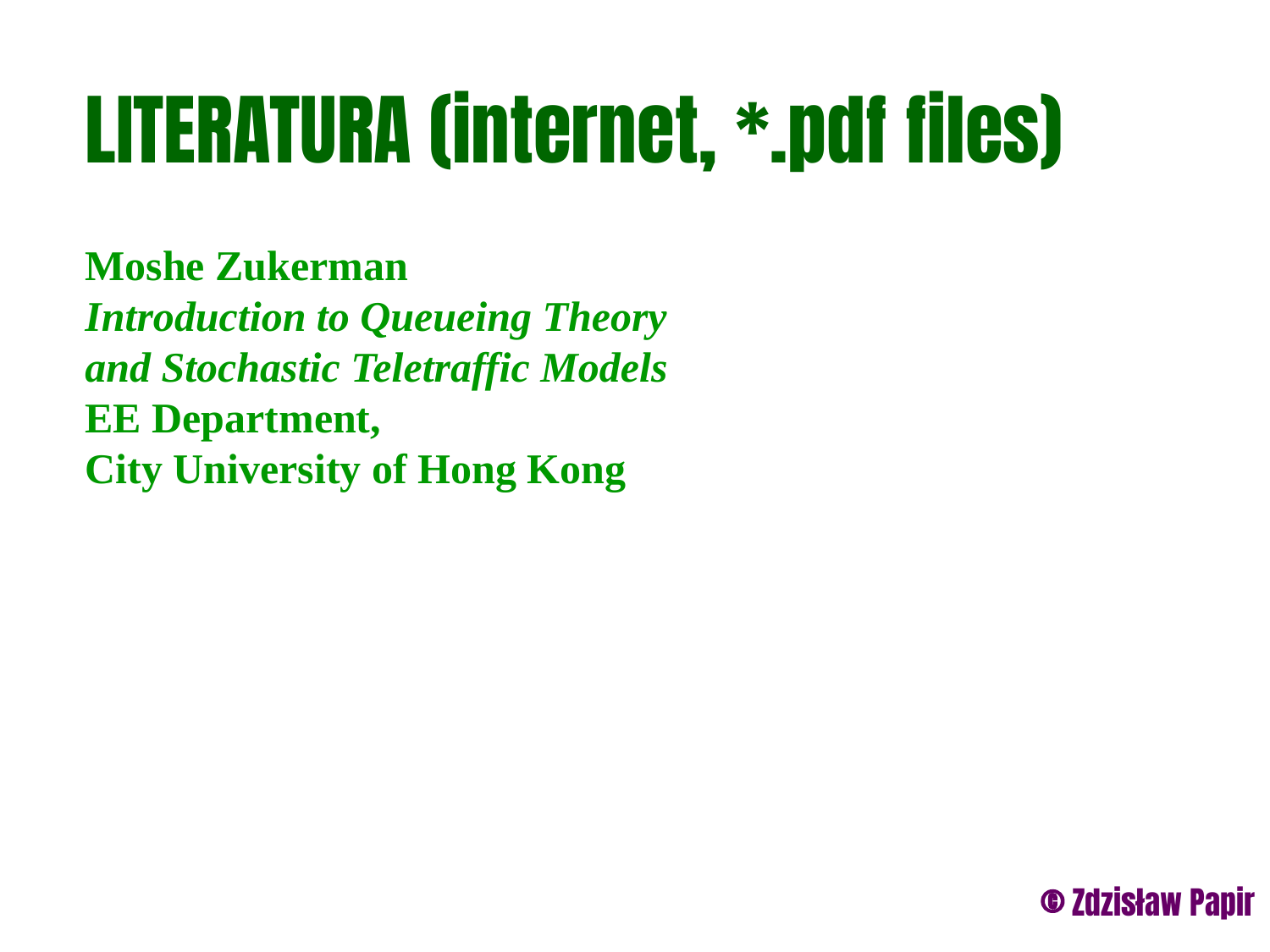

LITERATURA (internet, *.pdf files)
Moshe Zukerman
Introduction to Queueing Theory
and Stochastic Teletraffic Models
EE Department,
City University of Hong Kong
© Zdzisław Papir